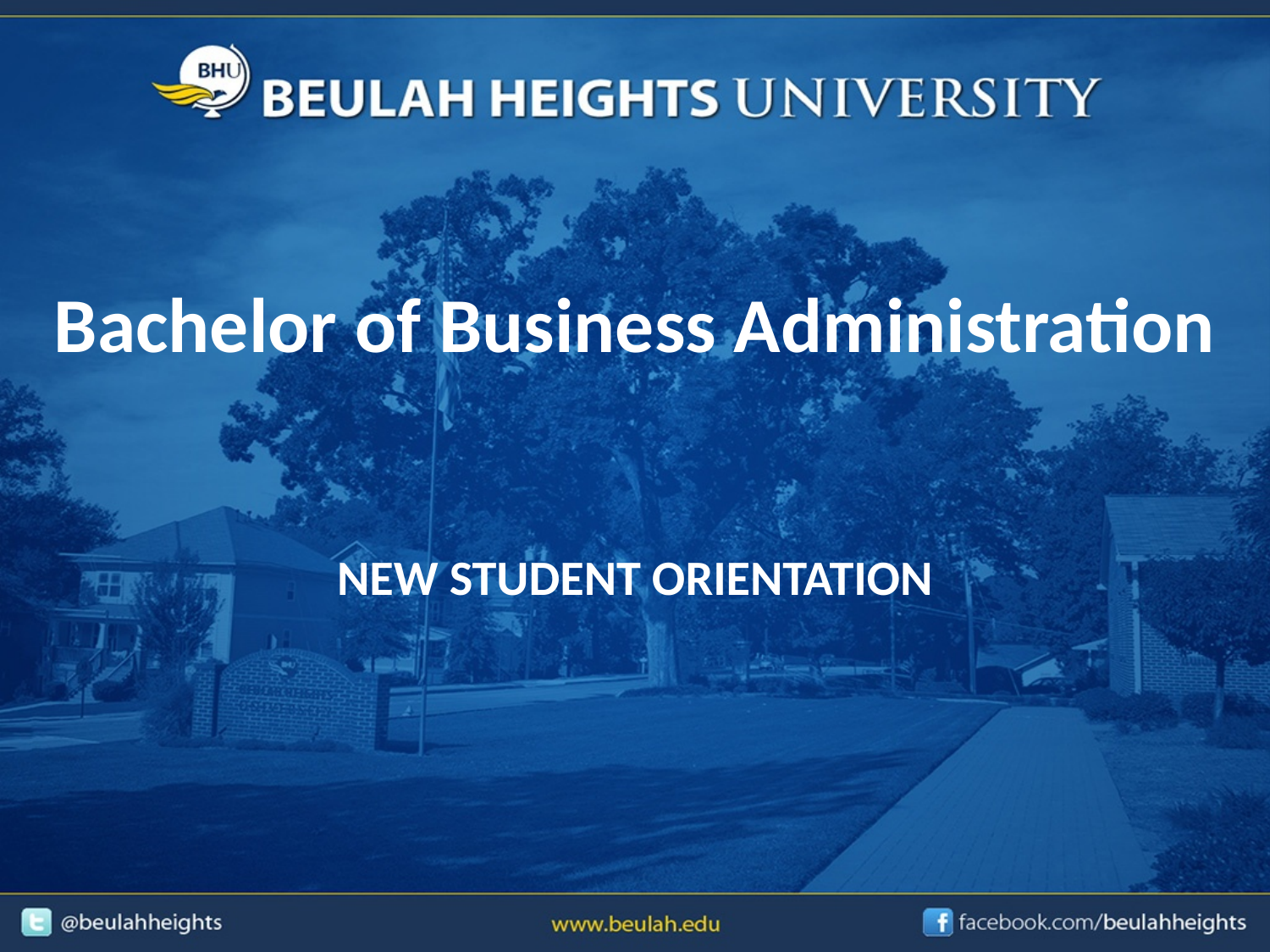

# Bachelor of Business Administration
NEW STUDENT ORIENTATION